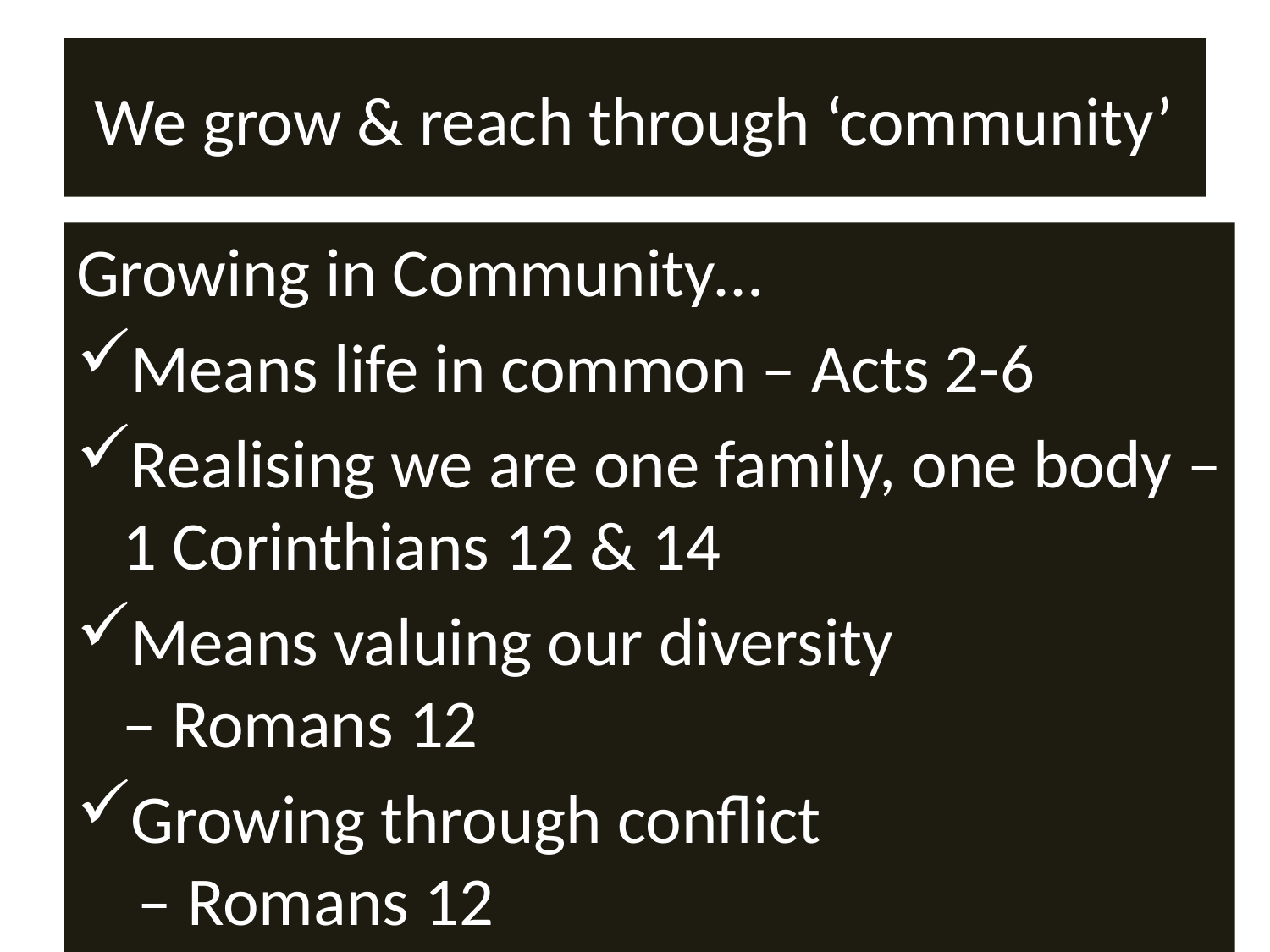

# We grow & reach through ‘community’
Growing in Community…
Means life in common – Acts 2-6
Realising we are one family, one body – 1 Corinthians 12 & 14
Means valuing our diversity                      – Romans 12
Growing through conflict                           – Romans 12